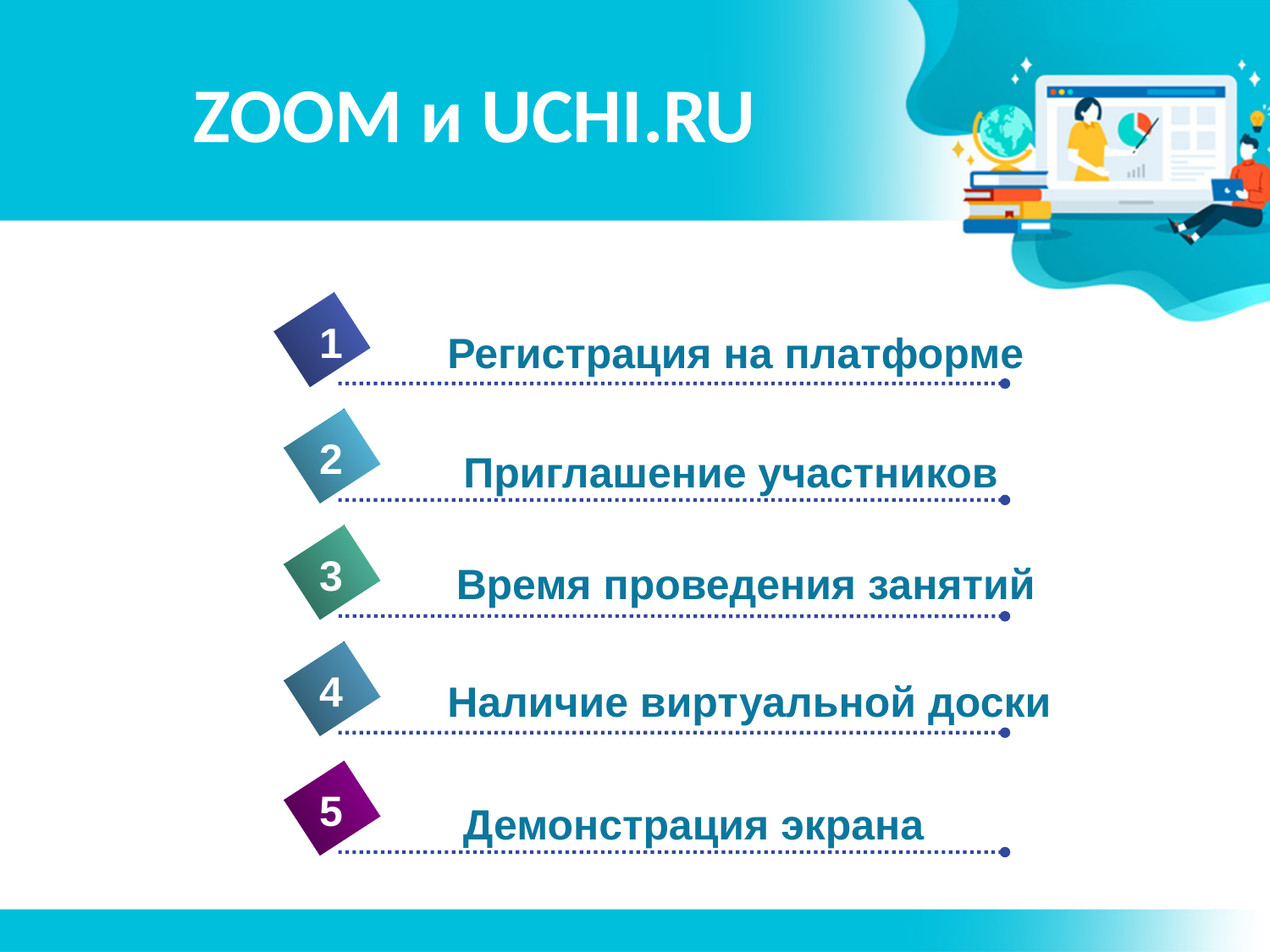

# ZOOM и UCHI.RU

1
Регистрация на платформе

2
Приглашение участников

3
Время проведения занятий

4
Наличие виртуальной доски

5
Демонстрация экрана